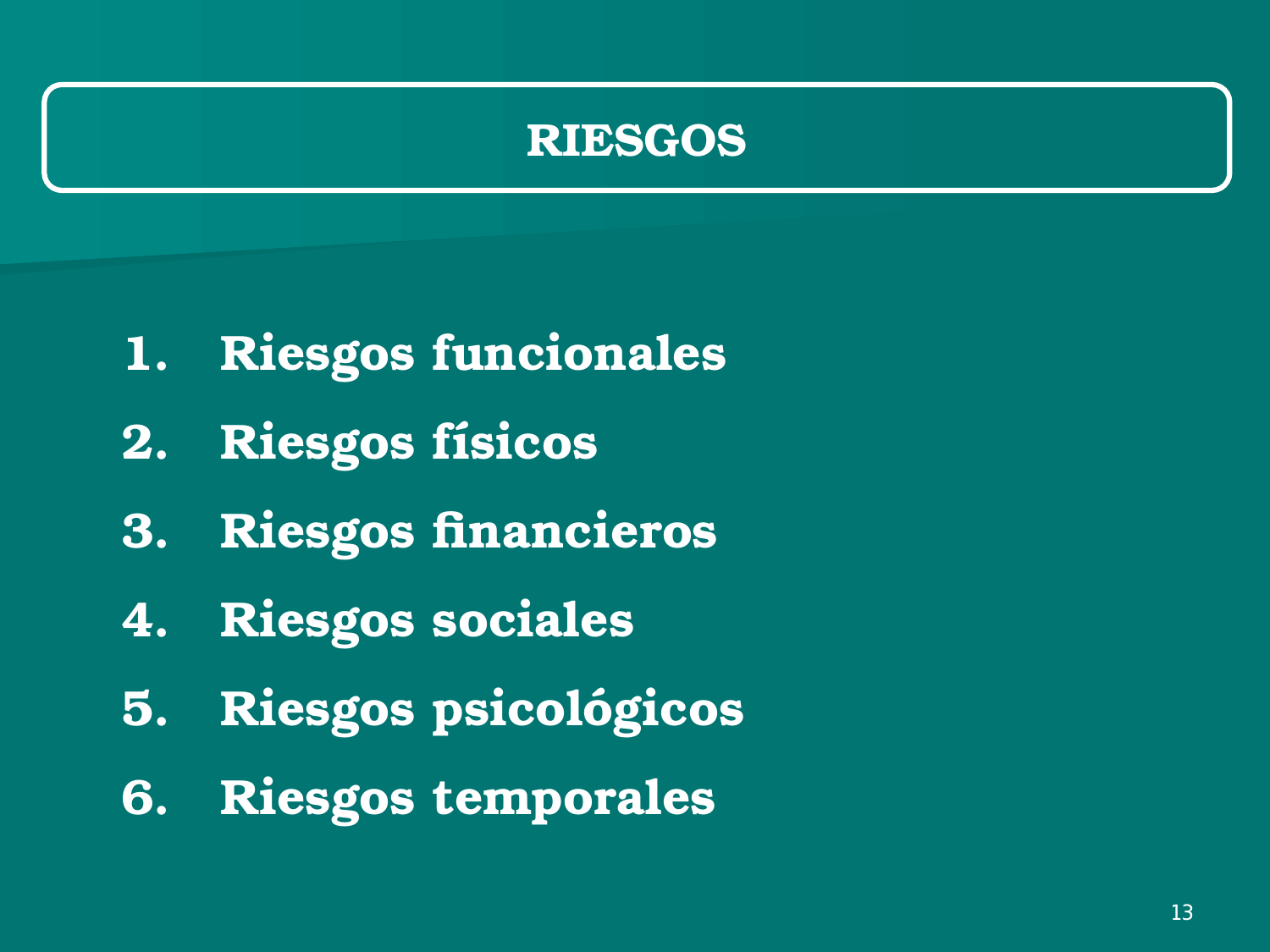

RIESGOS
1.   Riesgos funcionales
2.   Riesgos físicos
3.   Riesgos financieros
4.   Riesgos sociales
5.   Riesgos psicológicos
6.   Riesgos temporales
13